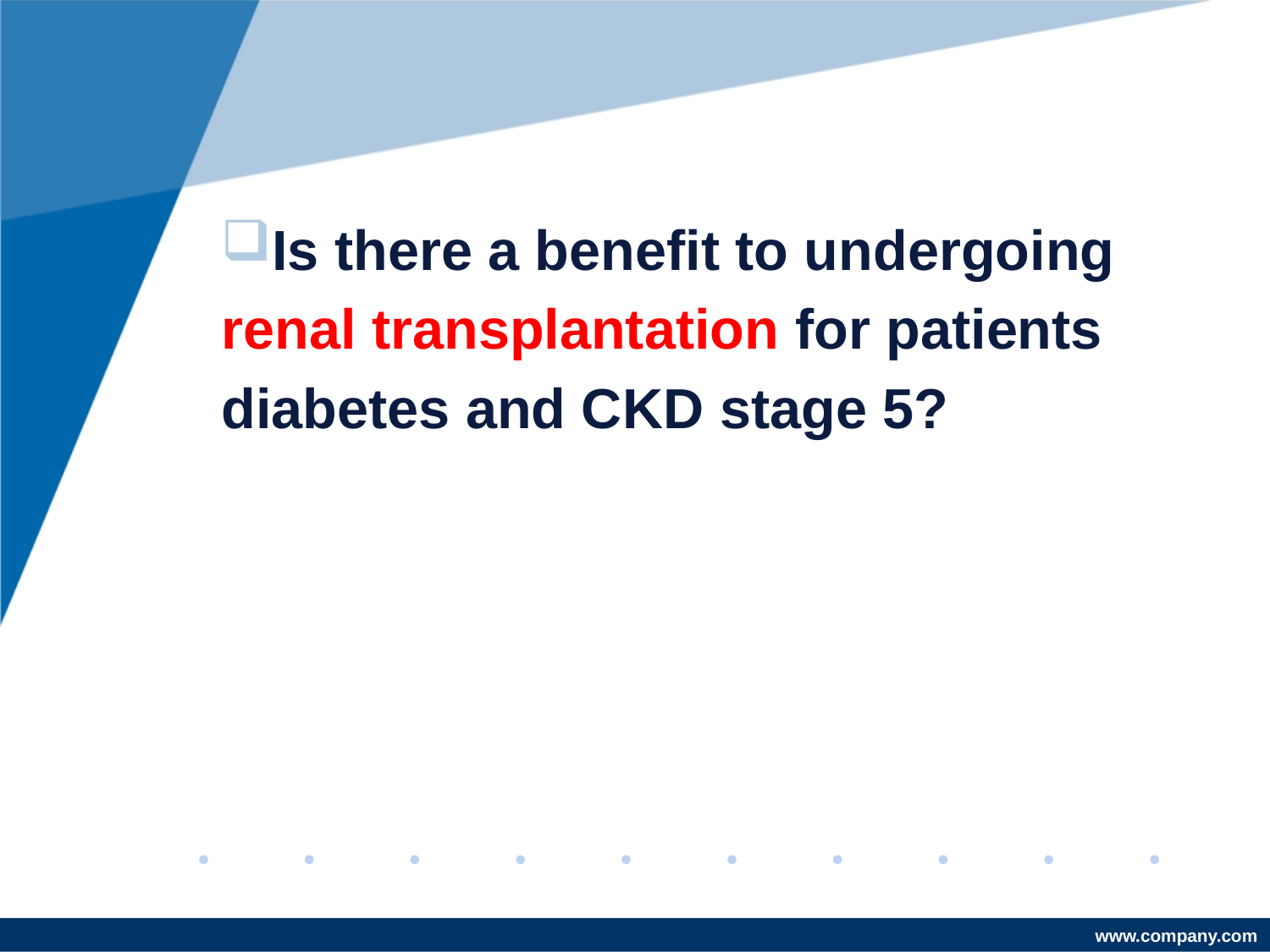

#
Is there a benefit to undergoing
renal transplantation for patients
diabetes and CKD stage 5?